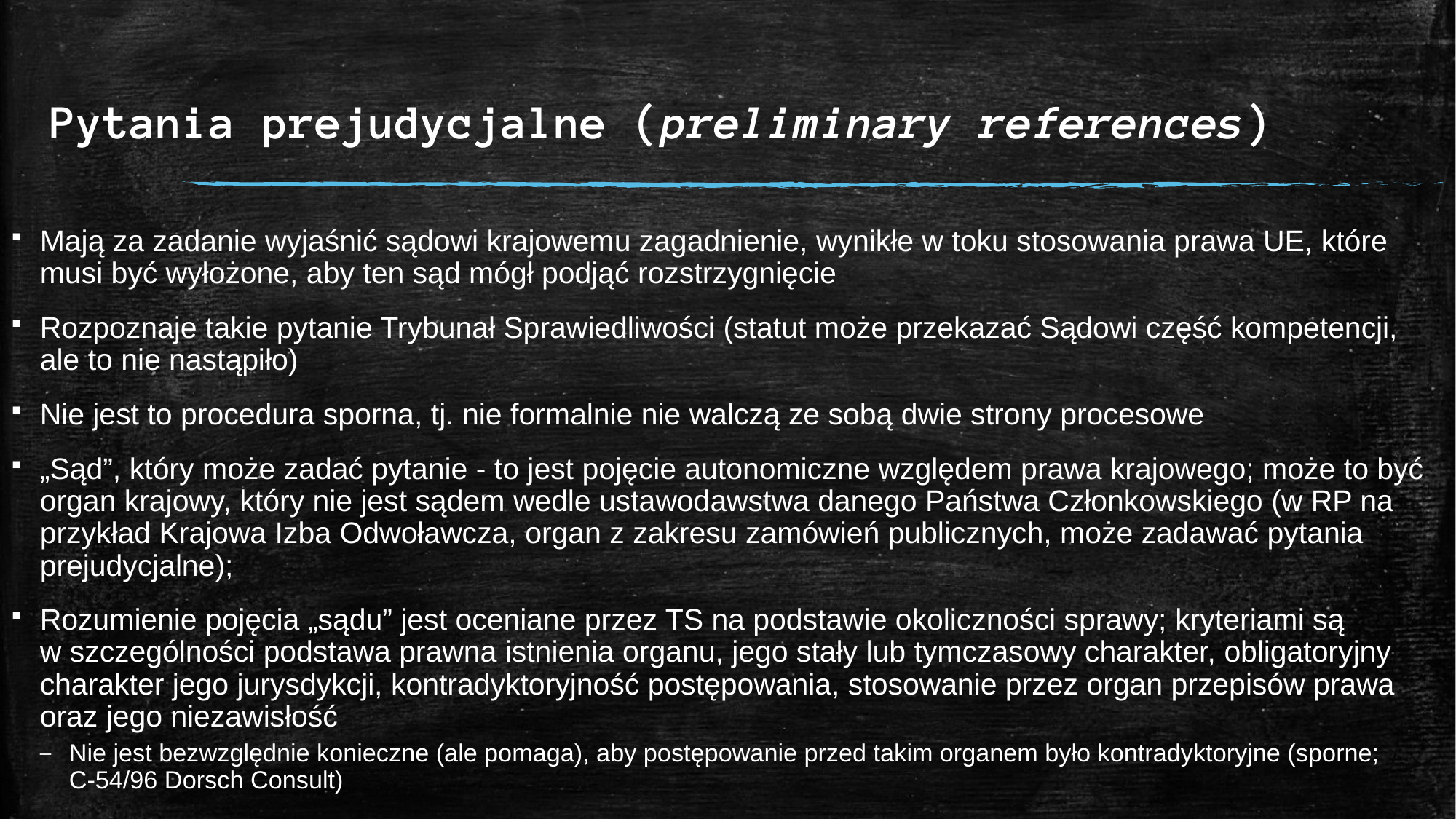

# Pytania prejudycjalne (preliminary references)
Mają za zadanie wyjaśnić sądowi krajowemu zagadnienie, wynikłe w toku stosowania prawa UE, które musi być wyłożone, aby ten sąd mógł podjąć rozstrzygnięcie
Rozpoznaje takie pytanie Trybunał Sprawiedliwości (statut może przekazać Sądowi część kompetencji, ale to nie nastąpiło)
Nie jest to procedura sporna, tj. nie formalnie nie walczą ze sobą dwie strony procesowe
„Sąd”, który może zadać pytanie - to jest pojęcie autonomiczne względem prawa krajowego; może to być organ krajowy, który nie jest sądem wedle ustawodawstwa danego Państwa Członkowskiego (w RP na przykład Krajowa Izba Odwoławcza, organ z zakresu zamówień publicznych, może zadawać pytania prejudycjalne);
Rozumienie pojęcia „sądu” jest oceniane przez TS na podstawie okoliczności sprawy; kryteriami są w szczególności podstawa prawna istnienia organu, jego stały lub tymczasowy charakter, obligatoryjny charakter jego jurysdykcji, kontradyktoryjność postępowania, stosowanie przez organ przepisów prawa oraz jego niezawisłość
Nie jest bezwzględnie konieczne (ale pomaga), aby postępowanie przed takim organem było kontradyktoryjne (sporne; C‑54/96 Dorsch Consult)